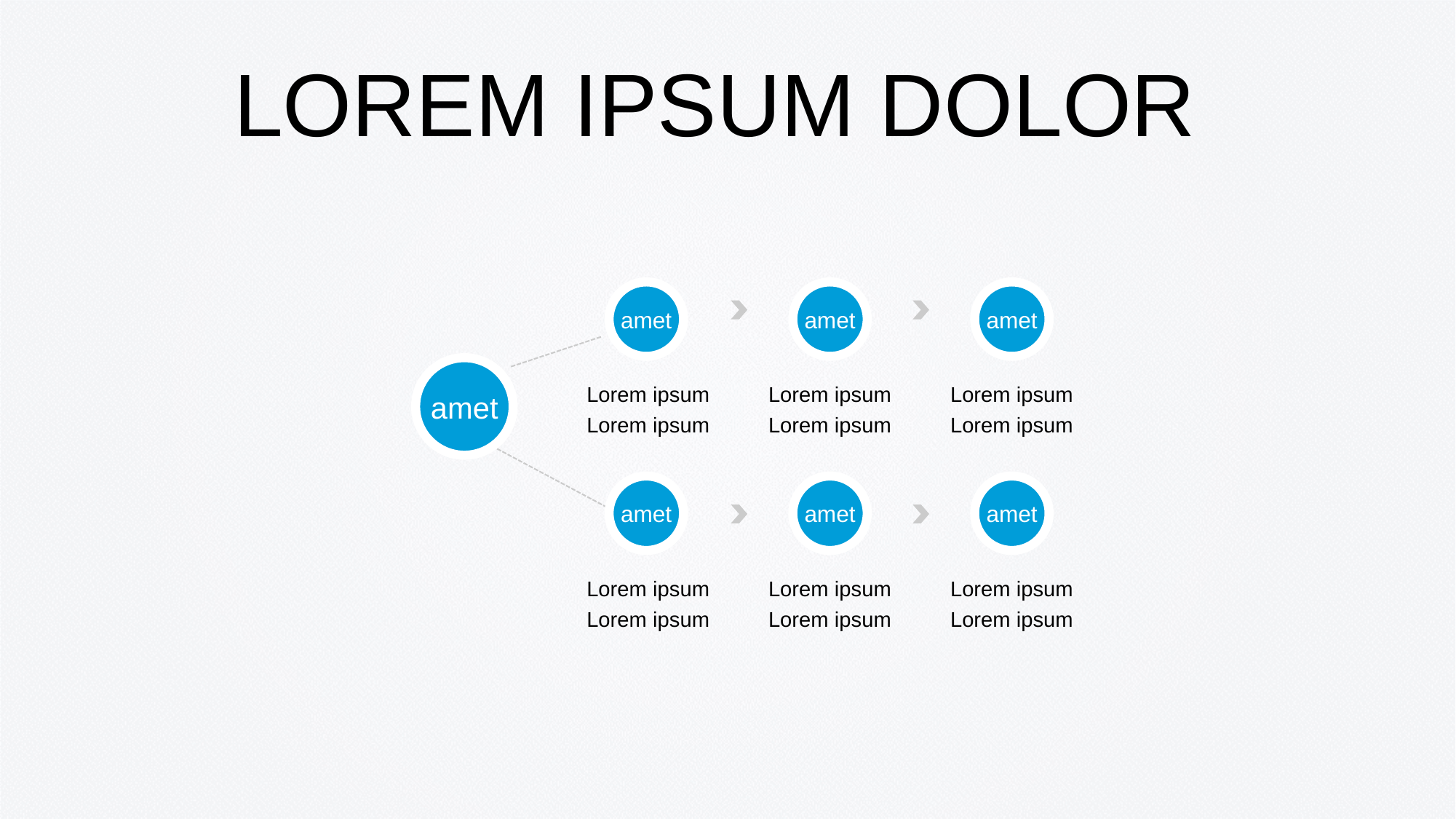

# LOREM IPSUM DOLOR
amet
amet
amet

amet
Lorem ipsum
Lorem ipsum
Lorem ipsum
Lorem ipsum
Lorem ipsum
Lorem ipsum
amet
amet
amet

Lorem ipsum
Lorem ipsum
Lorem ipsum
Lorem ipsum
Lorem ipsum
Lorem ipsum